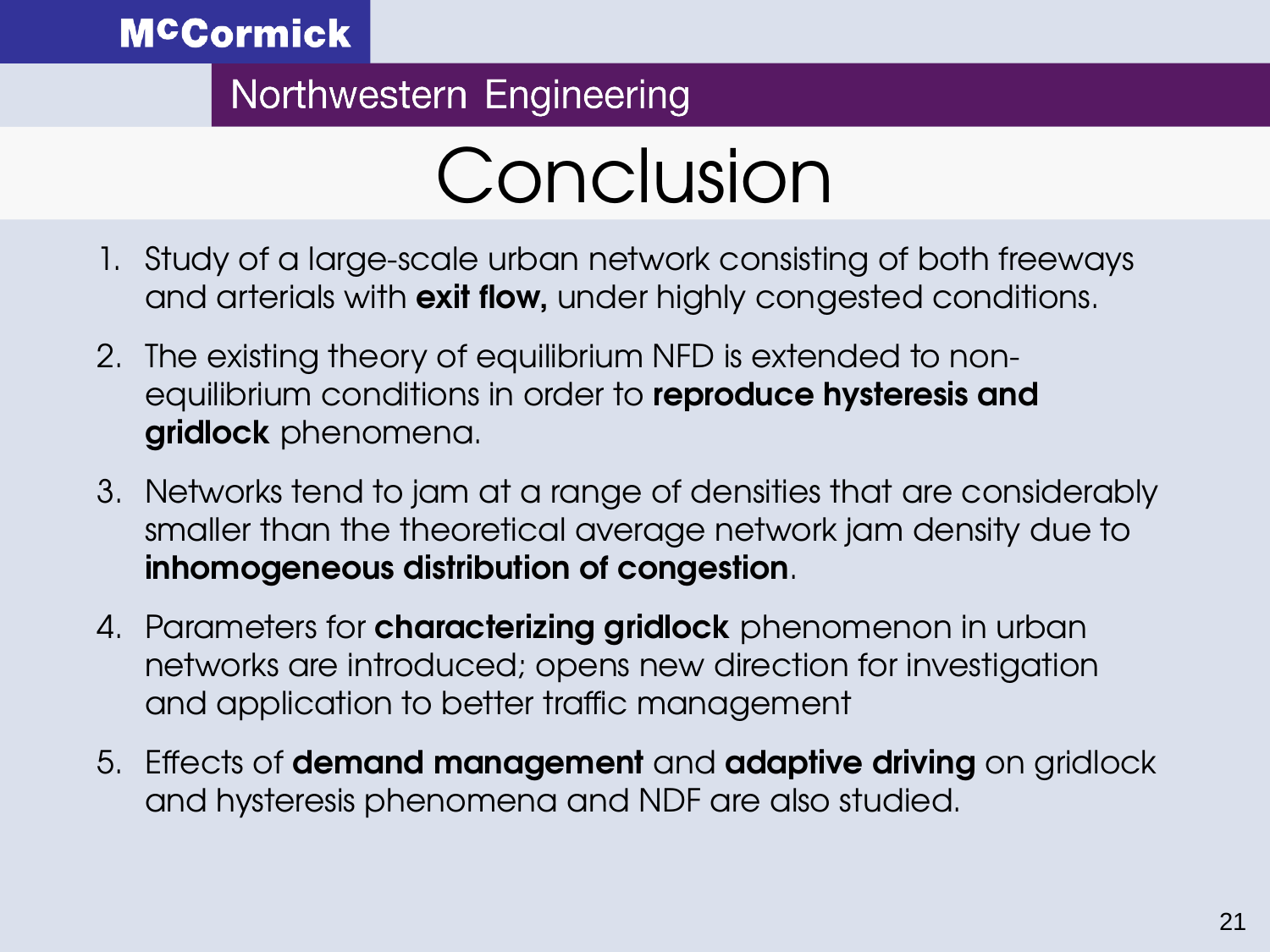

Conclusion
Study of a large-scale urban network consisting of both freeways and arterials with exit flow, under highly congested conditions.
The existing theory of equilibrium NFD is extended to non-equilibrium conditions in order to reproduce hysteresis and gridlock phenomena.
Networks tend to jam at a range of densities that are considerably smaller than the theoretical average network jam density due to inhomogeneous distribution of congestion.
Parameters for characterizing gridlock phenomenon in urban networks are introduced; opens new direction for investigation and application to better traffic management
Effects of demand management and adaptive driving on gridlock and hysteresis phenomena and NDF are also studied.
21